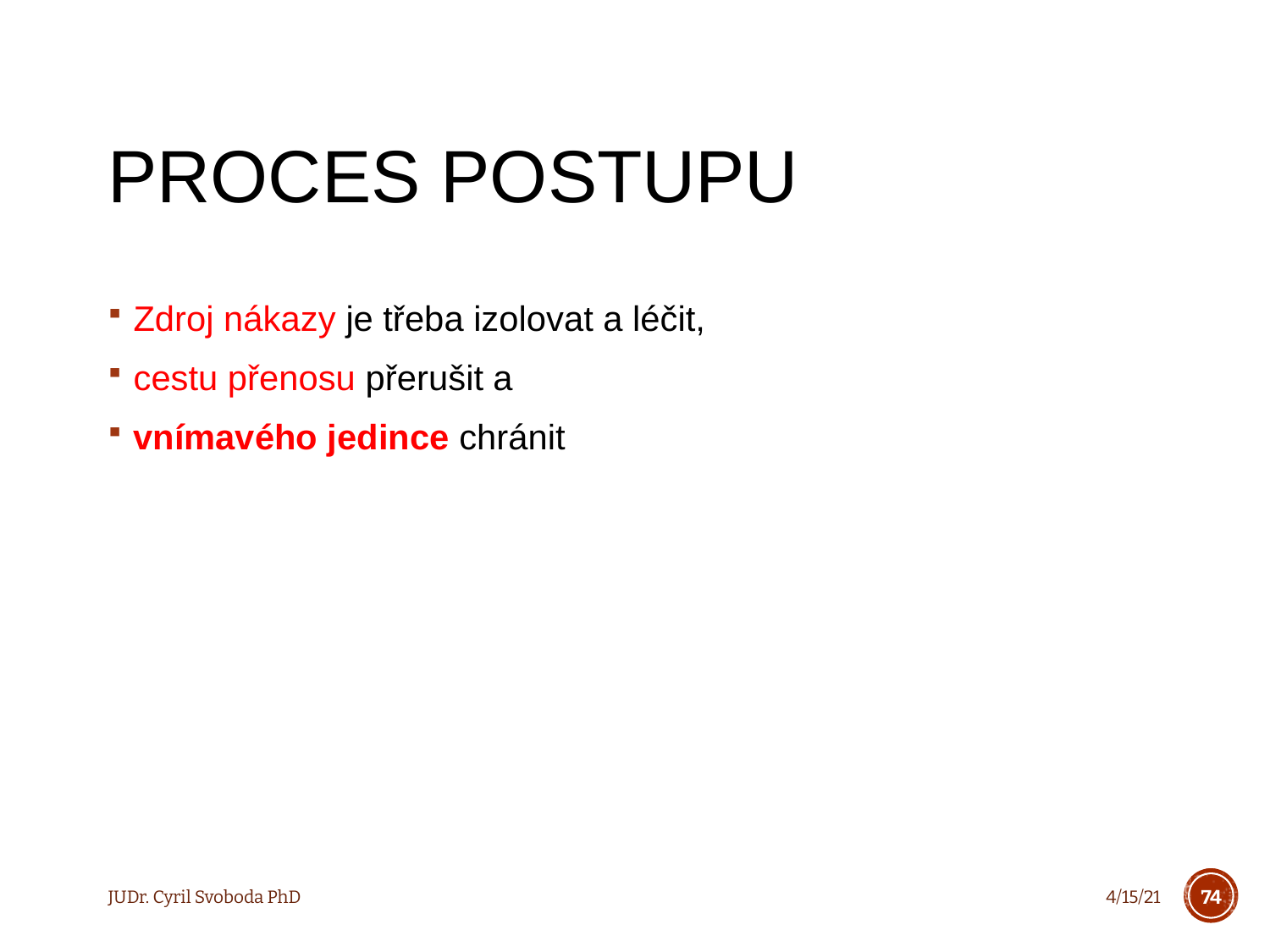

# Proces postupu
Zdroj nákazy je třeba izolovat a léčit,
cestu přenosu přerušit a
vnímavého jedince chránit
JUDr. Cyril Svoboda PhD
4/15/21
74